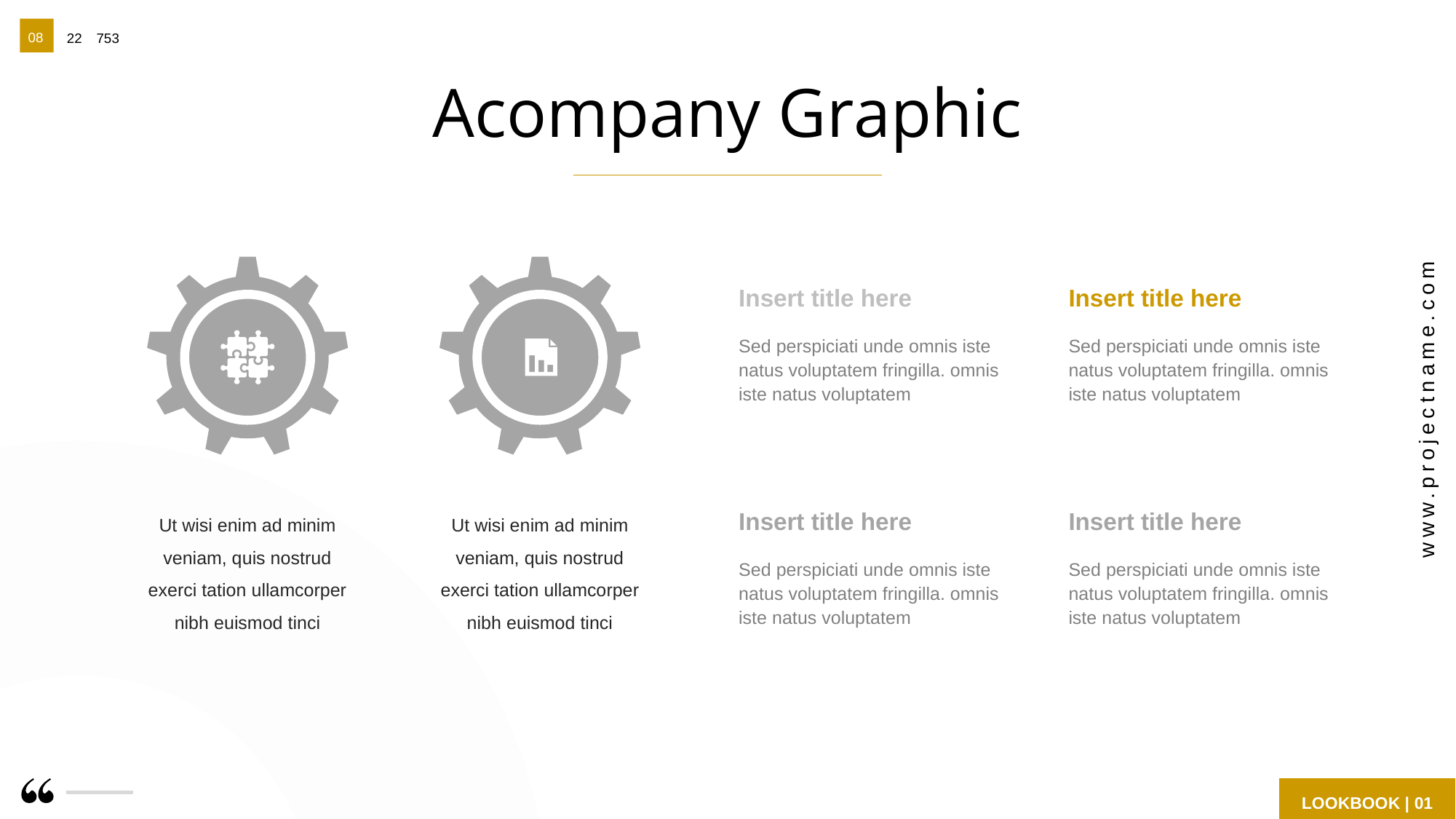

08
22
753
www.projectname.com

LOOKBOOK | 01
Acompany Graphic

Insert title here
Insert title here

Sed perspiciati unde omnis iste natus voluptatem fringilla. omnis iste natus voluptatem
Sed perspiciati unde omnis iste natus voluptatem fringilla. omnis iste natus voluptatem

Ut wisi enim ad minim veniam, quis nostrud exerci tation ullamcorper nibh euismod tinci
Ut wisi enim ad minim veniam, quis nostrud exerci tation ullamcorper nibh euismod tinci
Insert title here
Insert title here
Sed perspiciati unde omnis iste natus voluptatem fringilla. omnis iste natus voluptatem
Sed perspiciati unde omnis iste natus voluptatem fringilla. omnis iste natus voluptatem